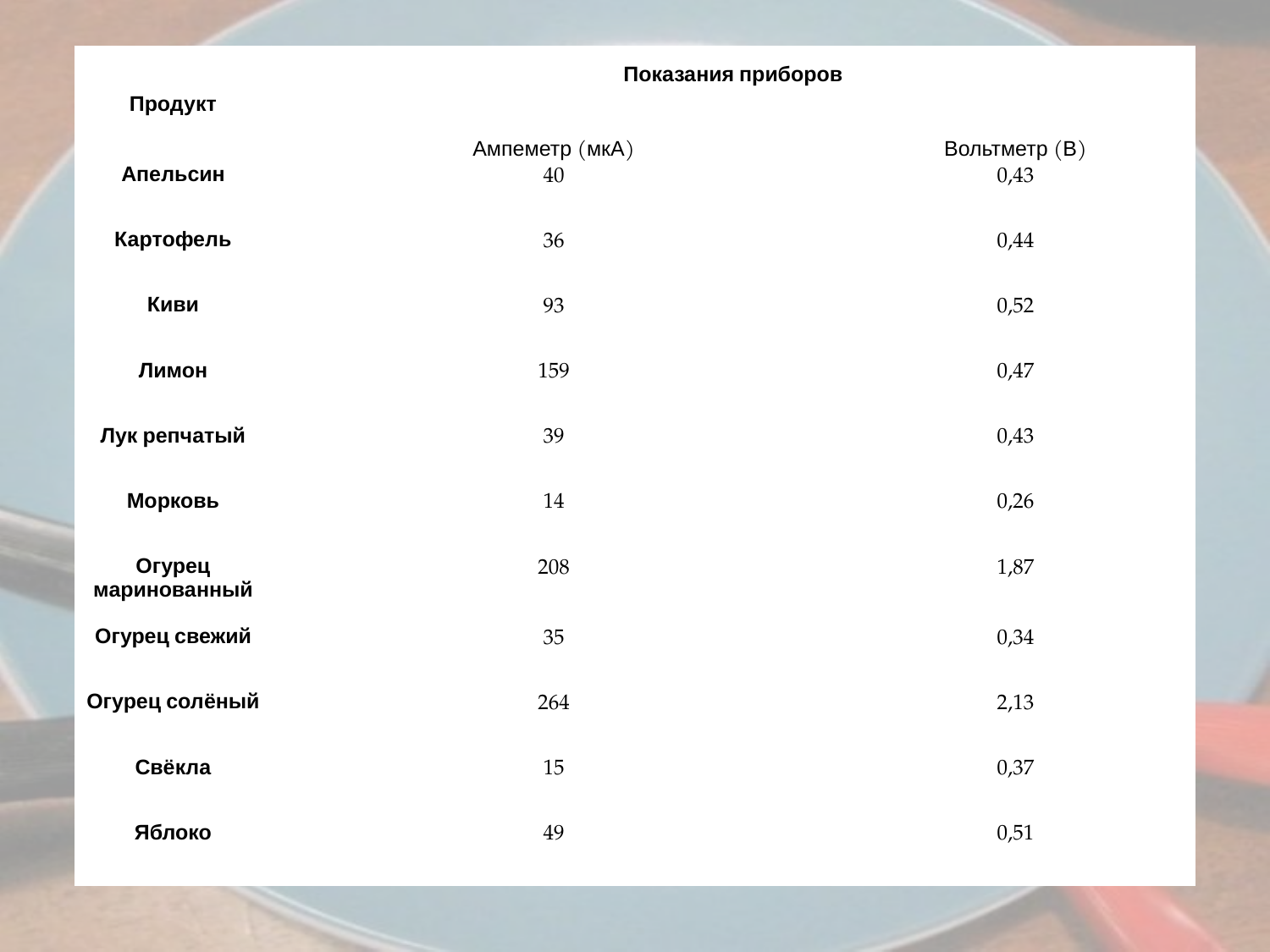

| Продукт | Показания приборов |  |
| --- | --- | --- |
|  | Ампеметр (мкА) | Вольтметр (В) |
| Апельсин | 40 | 0,43 |
| Картофель | 36 | 0,44 |
| Киви | 93 | 0,52 |
| Лимон | 159 | 0,47 |
| Лук репчатый | 39 | 0,43 |
| Морковь | 14 | 0,26 |
| Огурец маринованный | 208 | 1,87 |
| Огурец свежий | 35 | 0,34 |
| Огурец солёный | 264 | 2,13 |
| Свёкла | 15 | 0,37 |
| Яблоко | 49 | 0,51 |